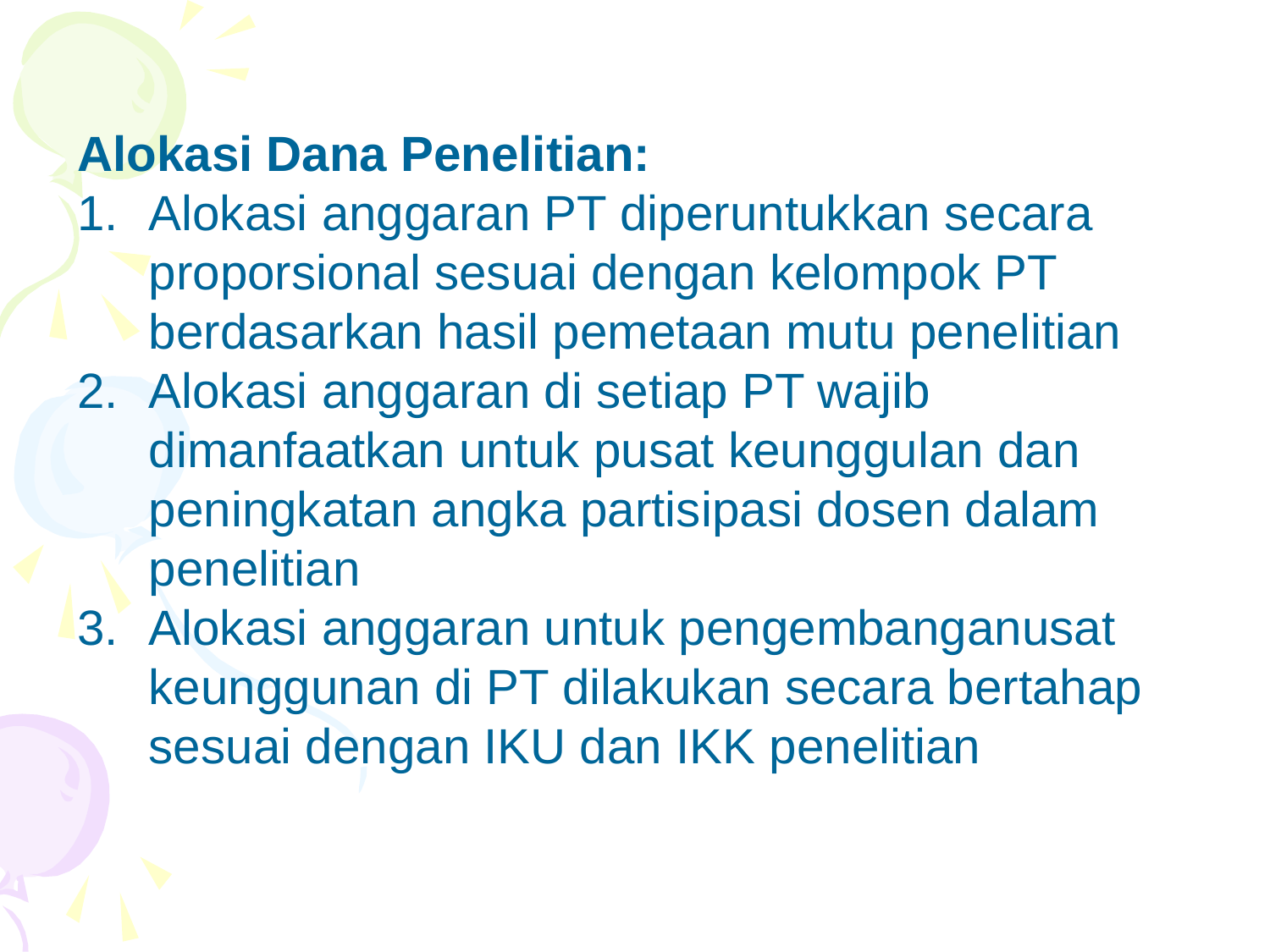

Alokasi Dana Penelitian:
Alokasi anggaran PT diperuntukkan secara proporsional sesuai dengan kelompok PT berdasarkan hasil pemetaan mutu penelitian
Alokasi anggaran di setiap PT wajib dimanfaatkan untuk pusat keunggulan dan peningkatan angka partisipasi dosen dalam penelitian
Alokasi anggaran untuk pengembanganusat keunggunan di PT dilakukan secara bertahap sesuai dengan IKU dan IKK penelitian